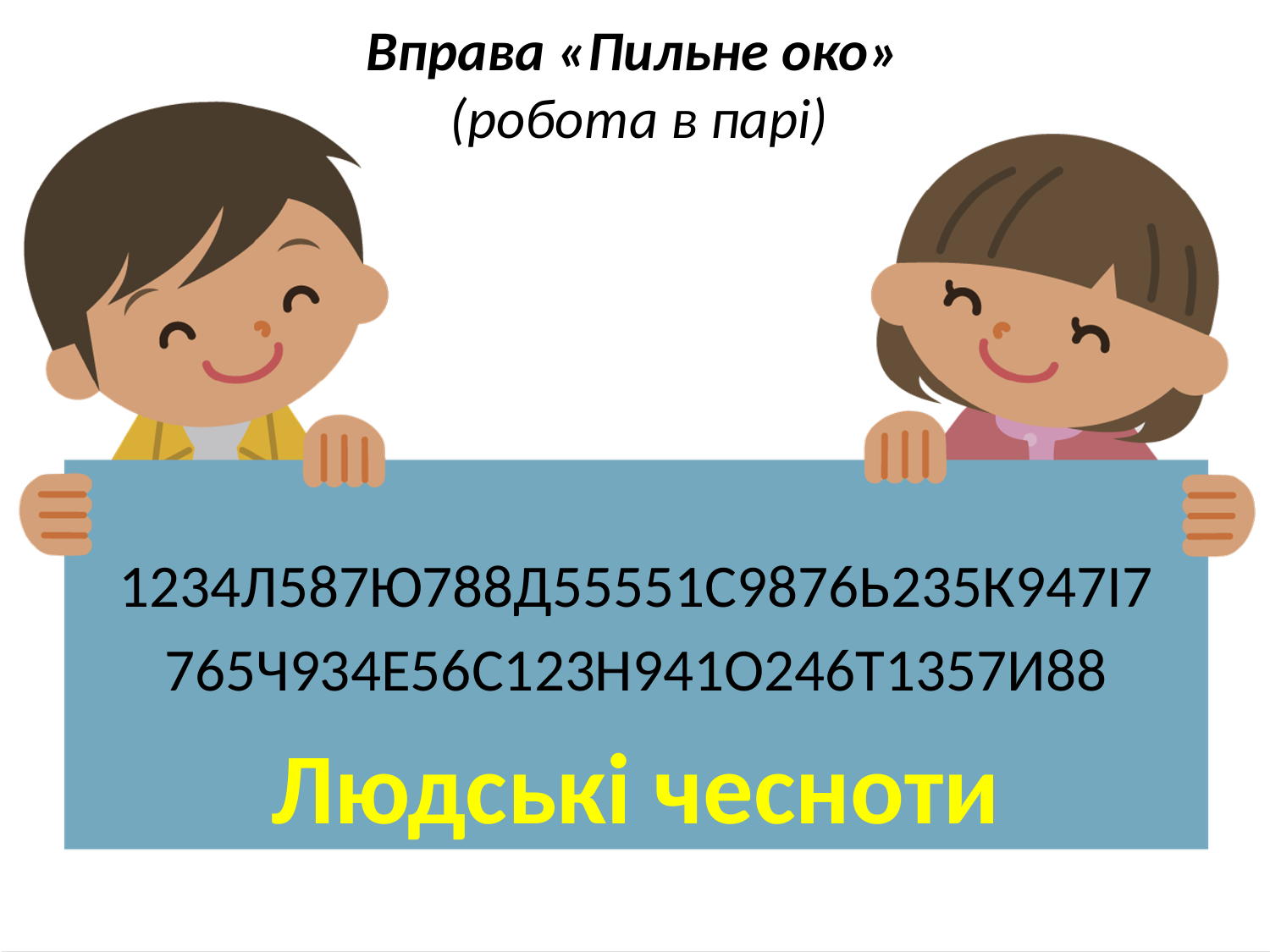

# Вправа «Пильне око» (робота в парі)

1234Л587Ю788Д55551С9876Ь235К947І7
765Ч934Е56С123Н941О246Т1357И88
Людські чесноти